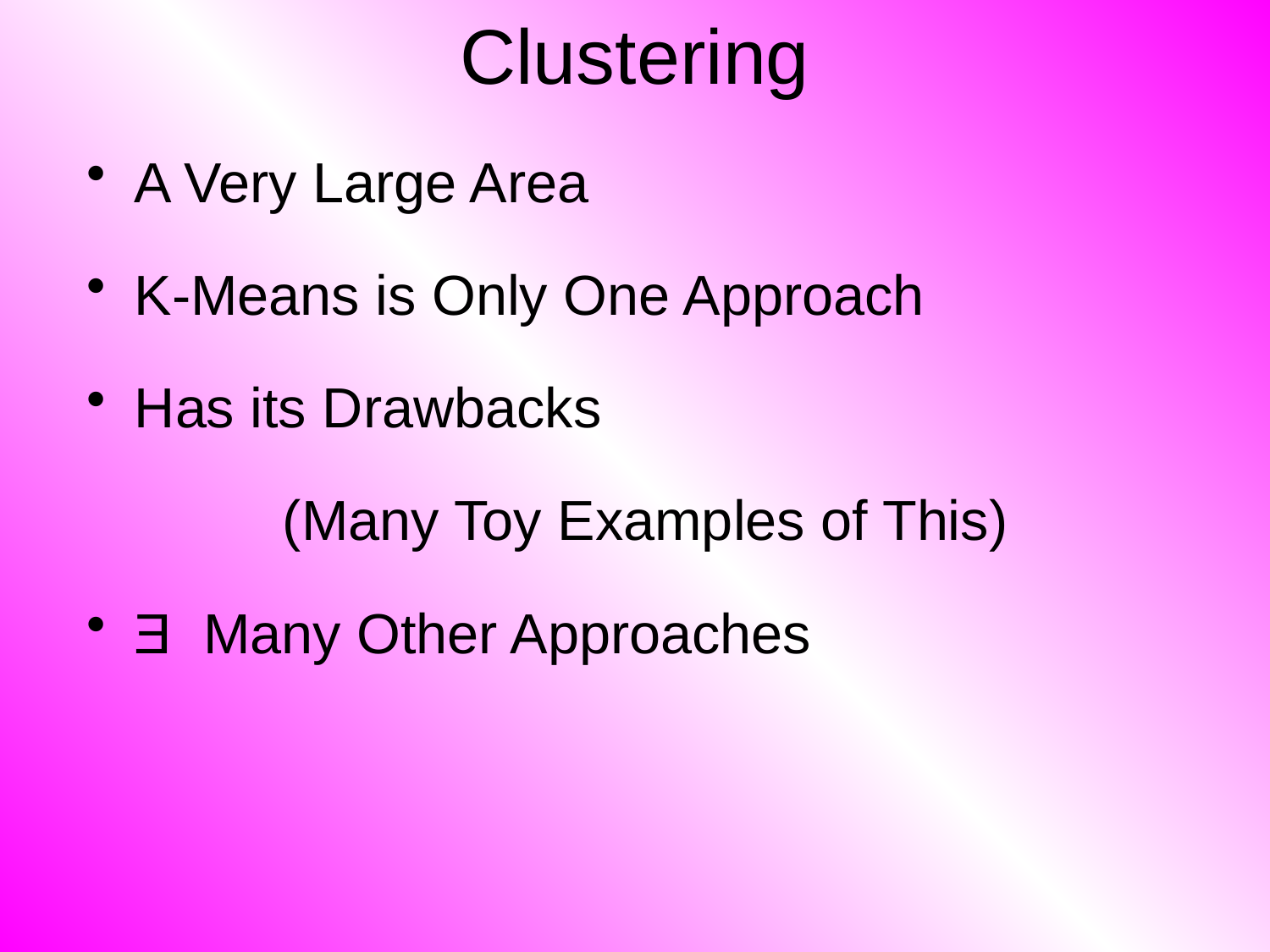

# Clustering
A Very Large Area
K-Means is Only One Approach
Has its Drawbacks
(Many Toy Examples of This)
Ǝ  Many Other Approaches